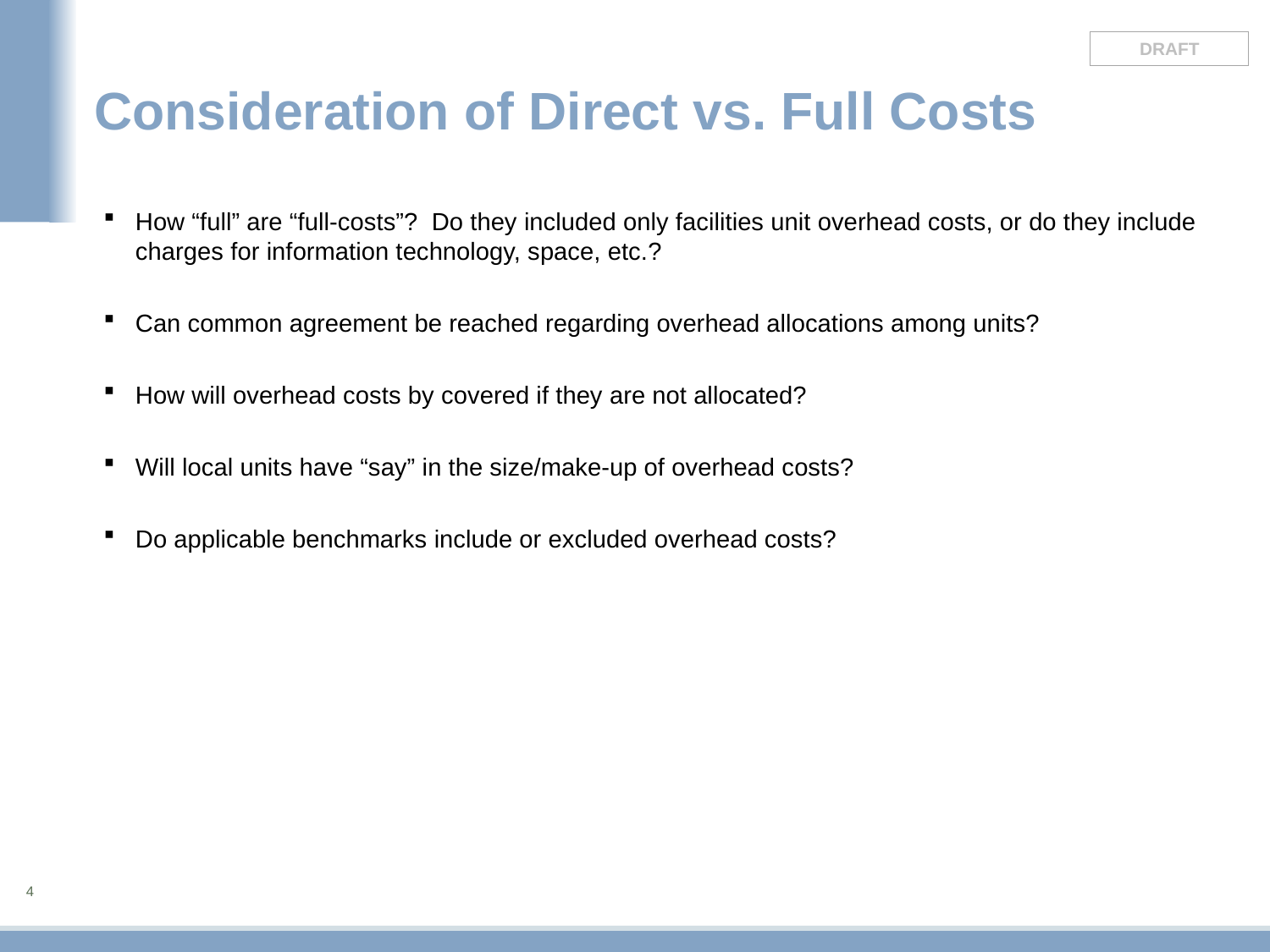

# Consideration of Direct vs. Full Costs
How “full” are “full-costs”?  Do they included only facilities unit overhead costs, or do they include charges for information technology, space, etc.?
Can common agreement be reached regarding overhead allocations among units?
How will overhead costs by covered if they are not allocated?
Will local units have “say” in the size/make-up of overhead costs?
Do applicable benchmarks include or excluded overhead costs?